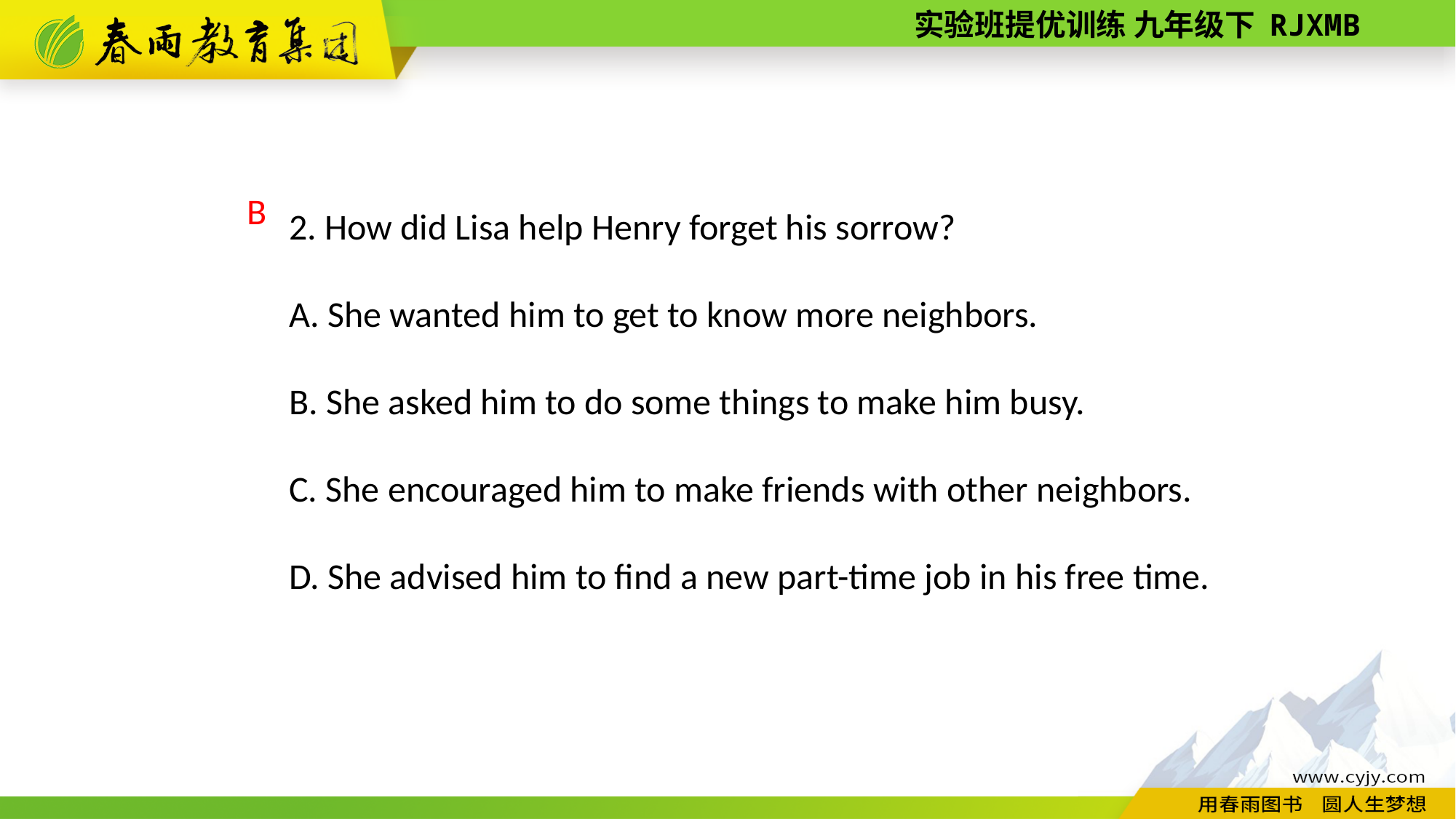

2. How did Lisa help Henry forget his sorrow?
A. She wanted him to get to know more neighbors.
B. She asked him to do some things to make him busy.
C. She encouraged him to make friends with other neighbors.
D. She advised him to find a new part­-time job in his free time.
B